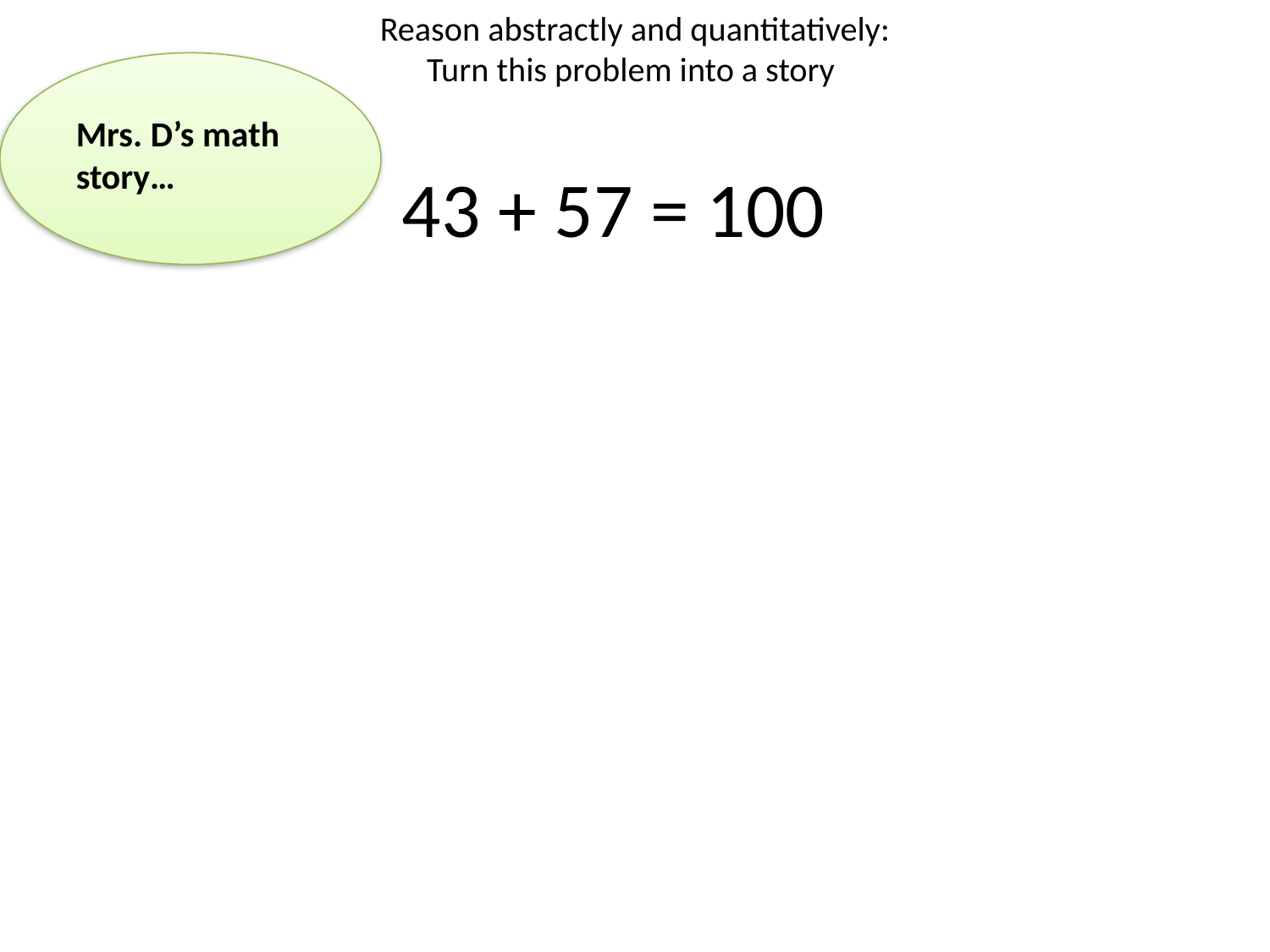

Reason abstractly and quantitatively:
Turn this problem into a story

Mrs. D’s math story…
# 43 + 57 = 100